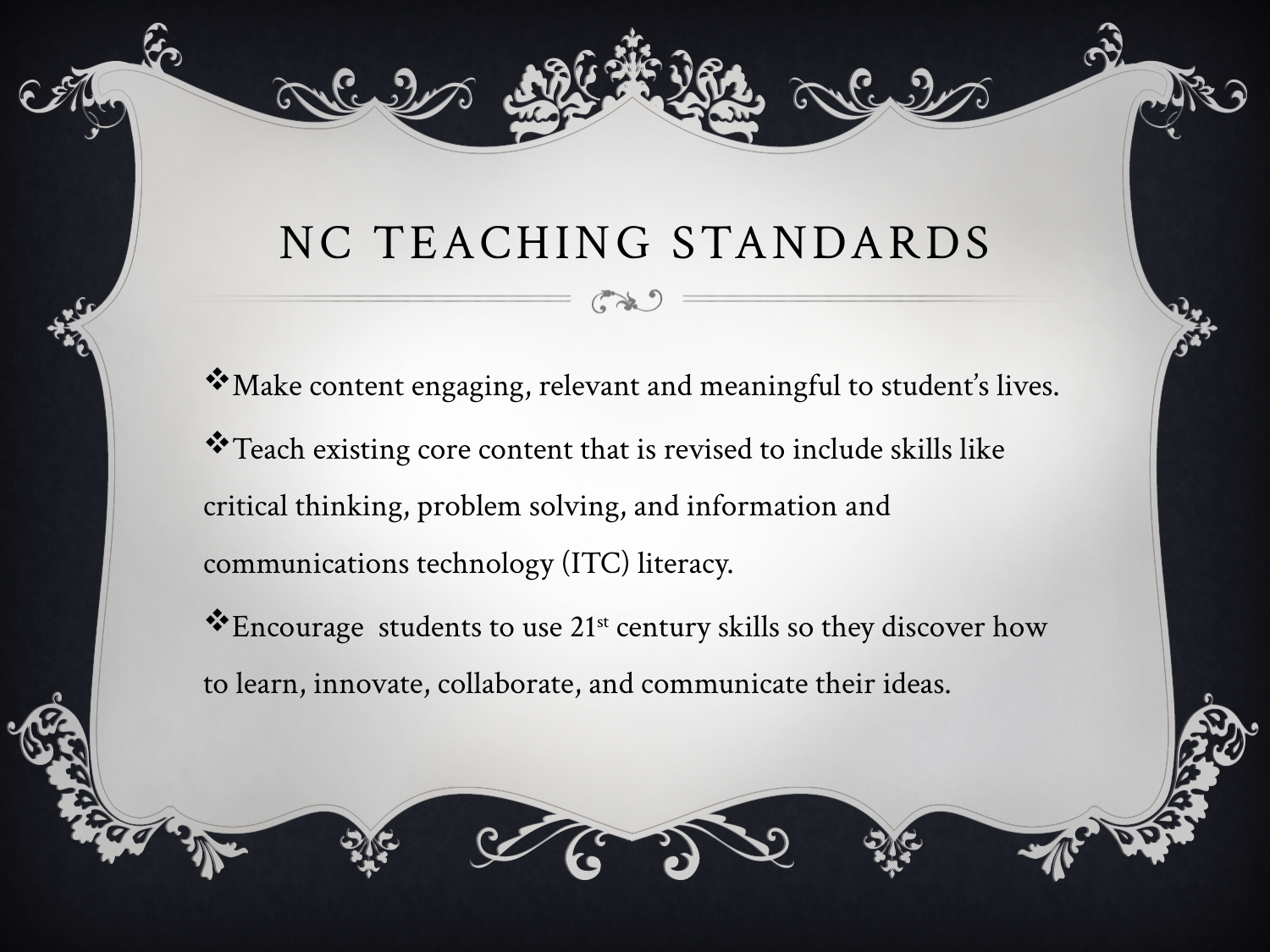

# NC teaching standards
Make content engaging, relevant and meaningful to student’s lives.
Teach existing core content that is revised to include skills like critical thinking, problem solving, and information and communications technology (ITC) literacy.
Encourage  students to use 21st century skills so they discover how to learn, innovate, collaborate, and communicate their ideas.